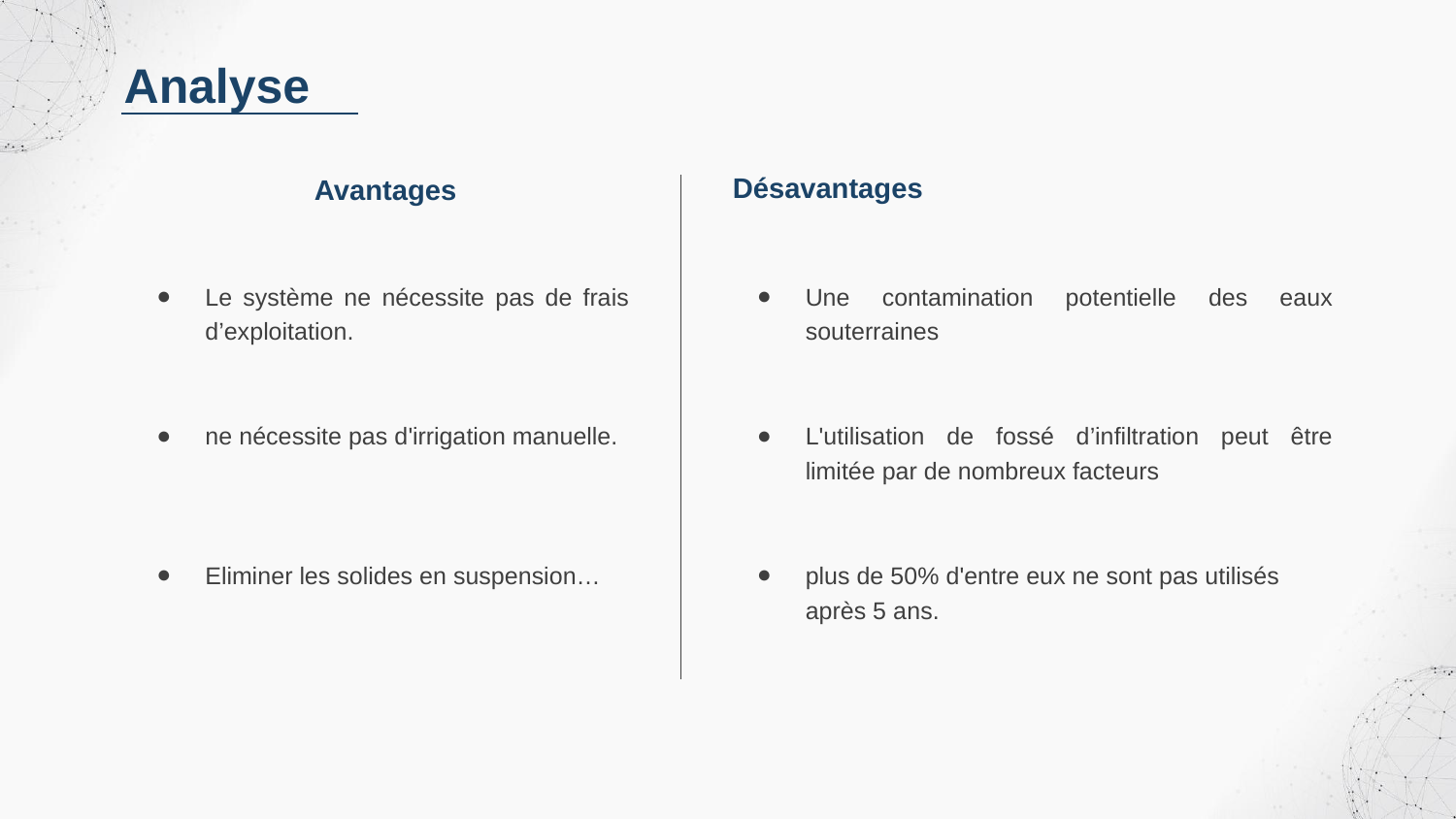

Analyse
Désavantages
Avantages
Le système ne nécessite pas de frais d’exploitation.

ne nécessite pas d'irrigation manuelle.

Eliminer les solides en suspension…
Une contamination potentielle des eaux souterraines

L'utilisation de fossé d’infiltration peut être limitée par de nombreux facteurs

plus de 50% d'entre eux ne sont pas utilisés après 5 ans.